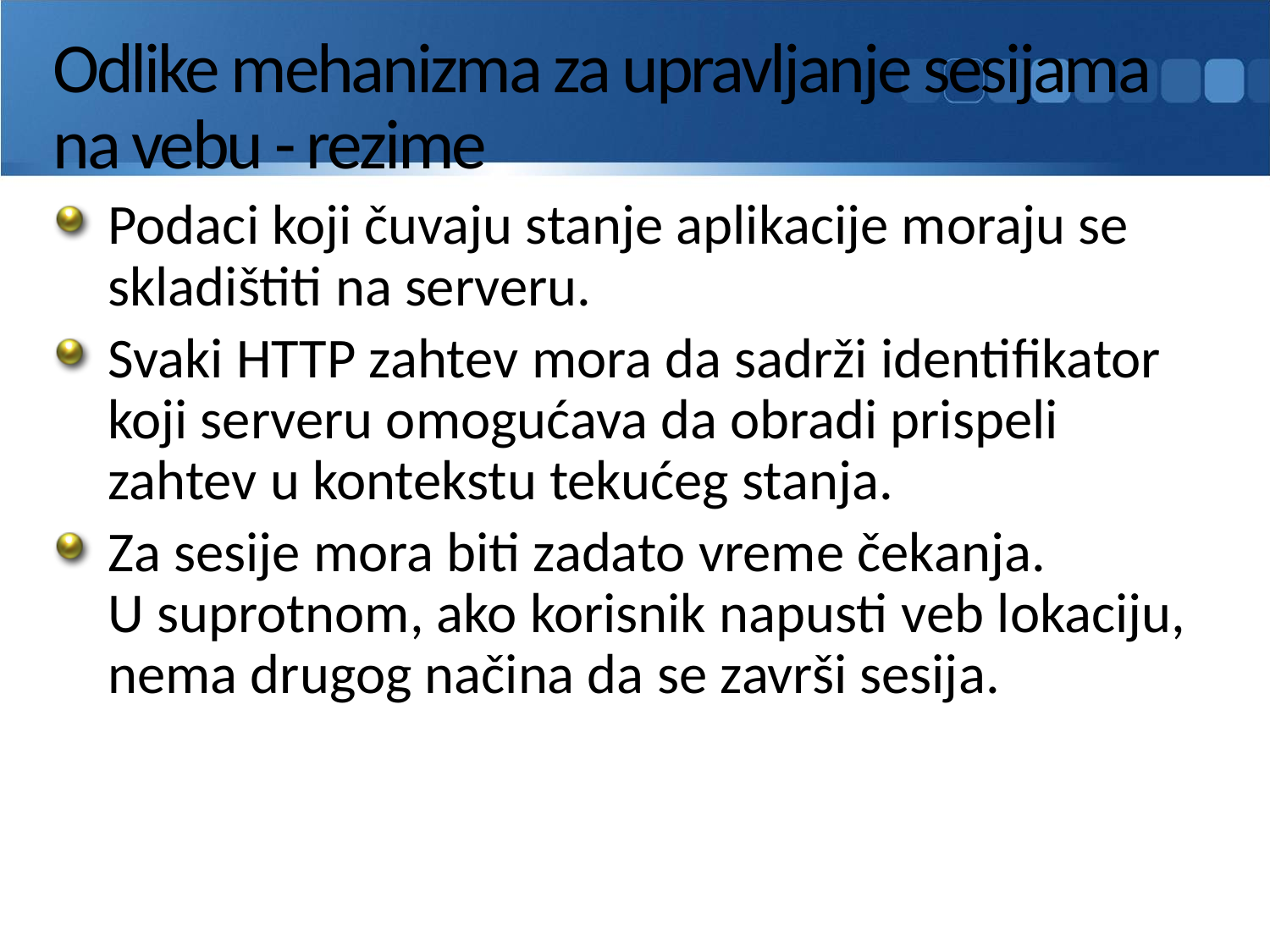

# Odlike mehanizma za upravljanje sesijama na vebu - rezime
Podaci koji čuvaju stanje aplikacije moraju se skladištiti na serveru.
Svaki HTTP zahtev mora da sadrži identifikator koji serveru omogućava da obradi prispeli zahtev u kontekstu tekućeg stanja.
Za sesije mora biti zadato vreme čekanja.
U suprotnom, ako korisnik napusti veb lokaciju, nema drugog načina da se završi sesija.